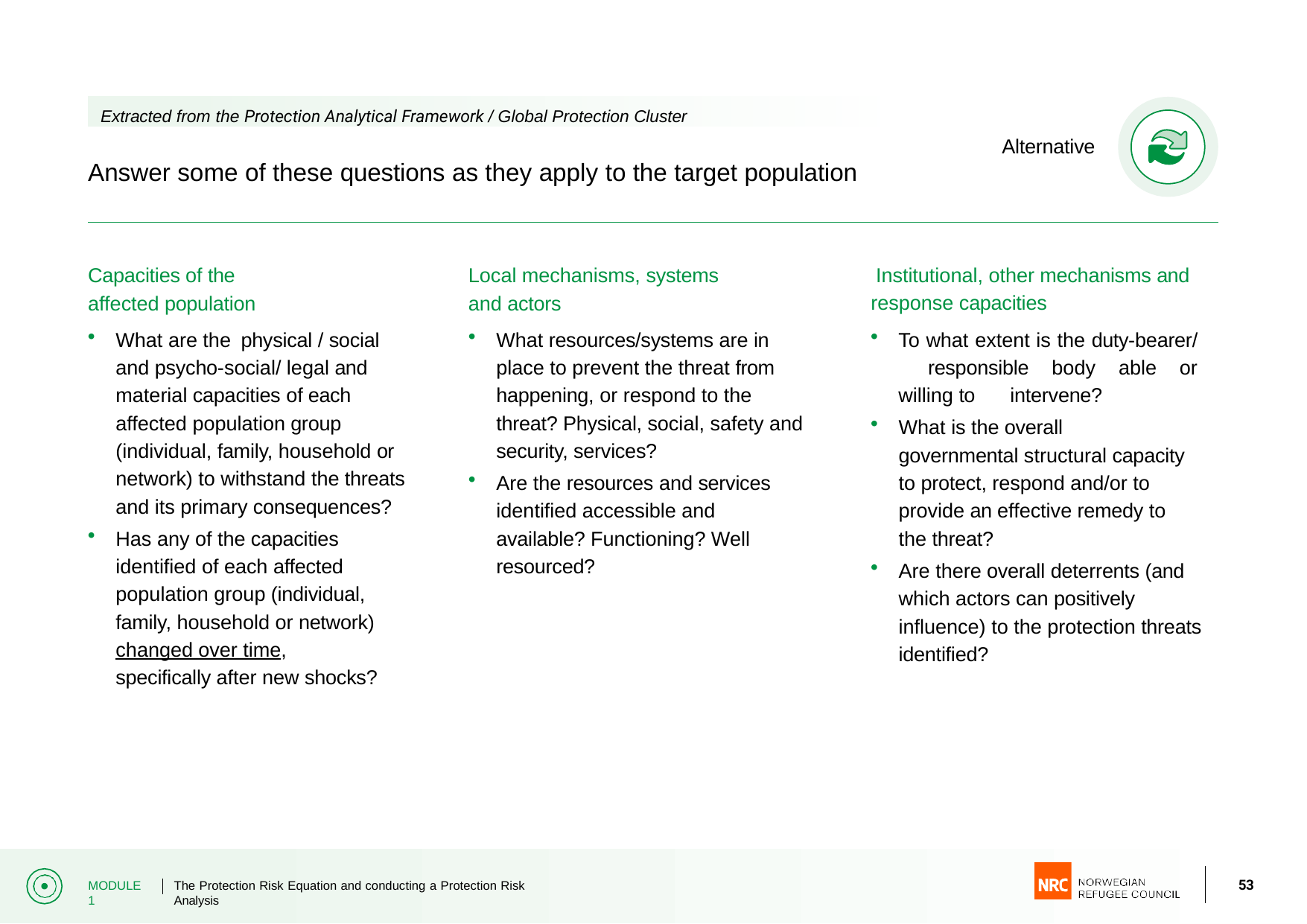

Extracted from the Protection Analytical Framework / Global Protection Cluster

Alternative
Answer some of these questions as they apply to the target population

Capacities of the
affected population
Institutional, other mechanisms and response capacities
Local mechanisms, systems
and actors
What are the physical / social and psycho-social/ legal and material capacities of each affected population group (individual, family, household or network) to withstand the threats and its primary consequences?
Has any of the capacities identified of each affected population group (individual, family, household or network) changed over time, specifically after new shocks?
What resources/systems are in place to prevent the threat from happening, or respond to the threat? Physical, social, safety and security, services?
Are the resources and services identified accessible and available? Functioning? Well resourced?
To what extent is the duty-bearer/ 	responsible body able or willing to 	intervene?
What is the overall governmental structural capacity to protect, respond and/or to provide an effective remedy to the threat?
Are there overall deterrents (and which actors can positively influence) to the protection threats identified?
53
MODULE 1
The Protection Risk Equation and conducting a Protection Risk Analysis